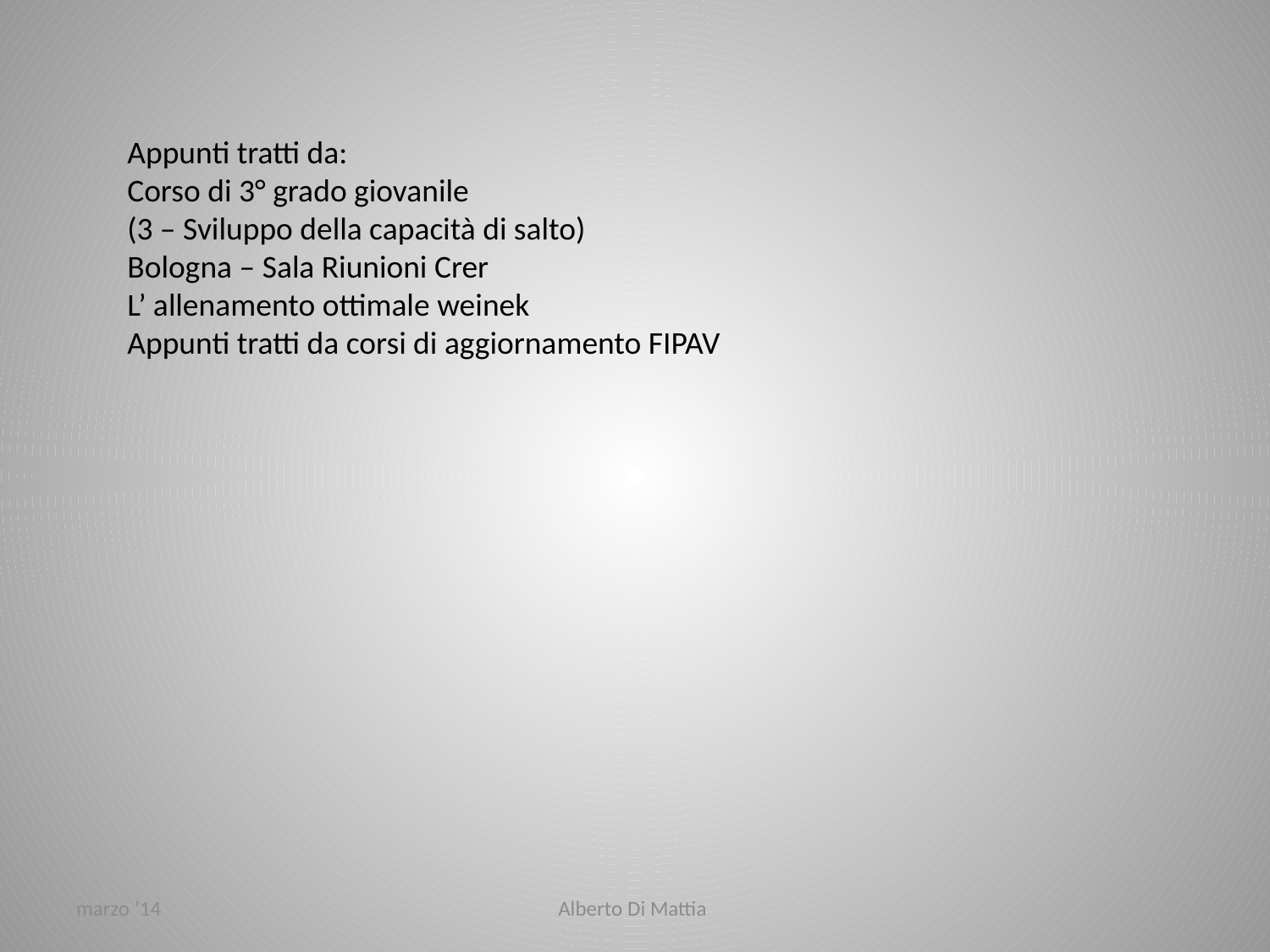

Appunti tratti da:
Corso di 3° grado giovanile
(3 – Sviluppo della capacità di salto)
Bologna – Sala Riunioni Crer
L’ allenamento ottimale weinek
Appunti tratti da corsi di aggiornamento FIPAV
marzo ’14
Alberto Di Mattia